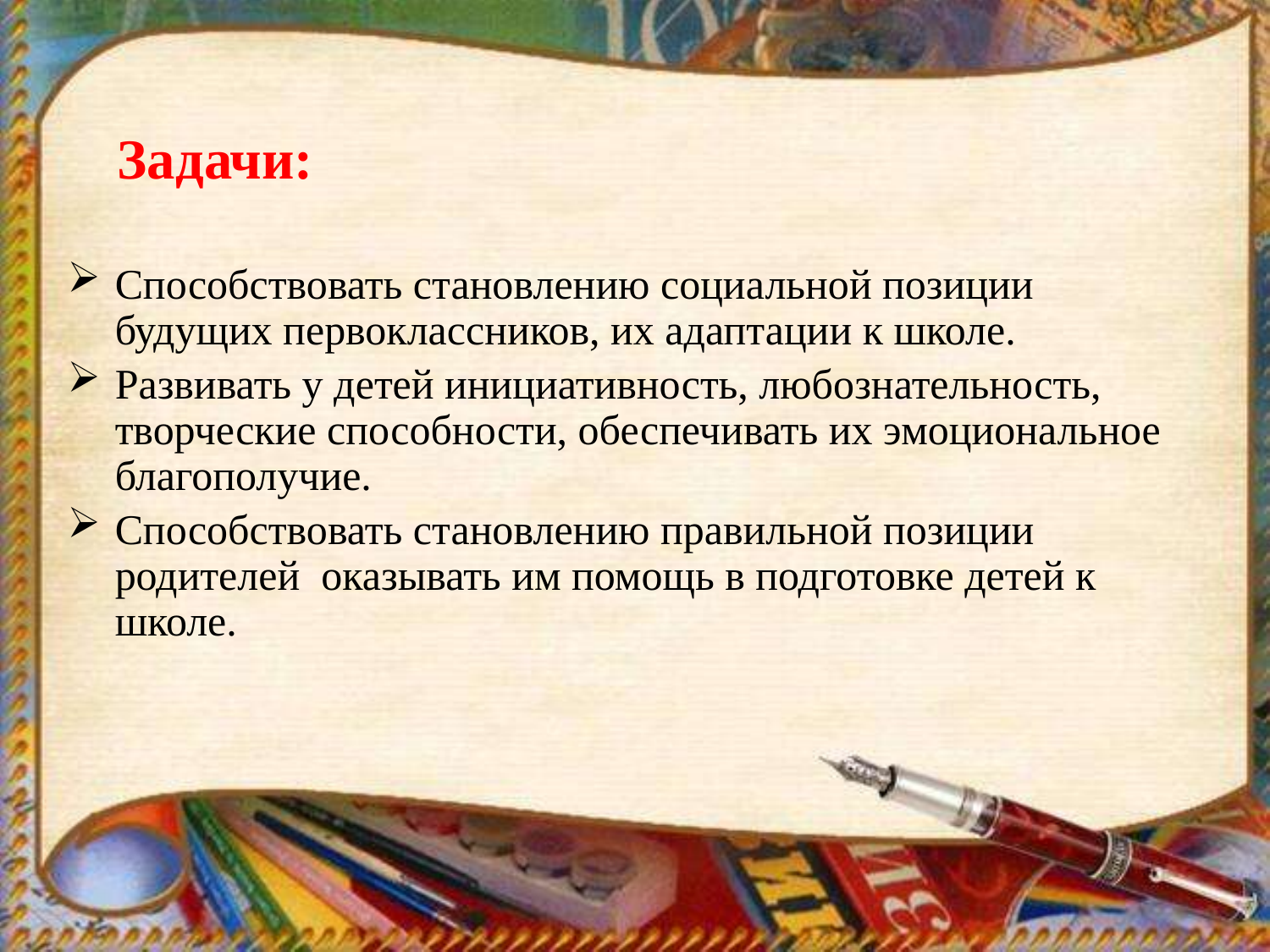

Задачи:
Способствовать становлению социальной позиции будущих первоклассников, их адаптации к школе.
Развивать у детей инициативность, любознательность, творческие способности, обеспечивать их эмоциональное благополучие.
Способствовать становлению правильной позиции родителей  оказывать им помощь в подготовке детей к школе.